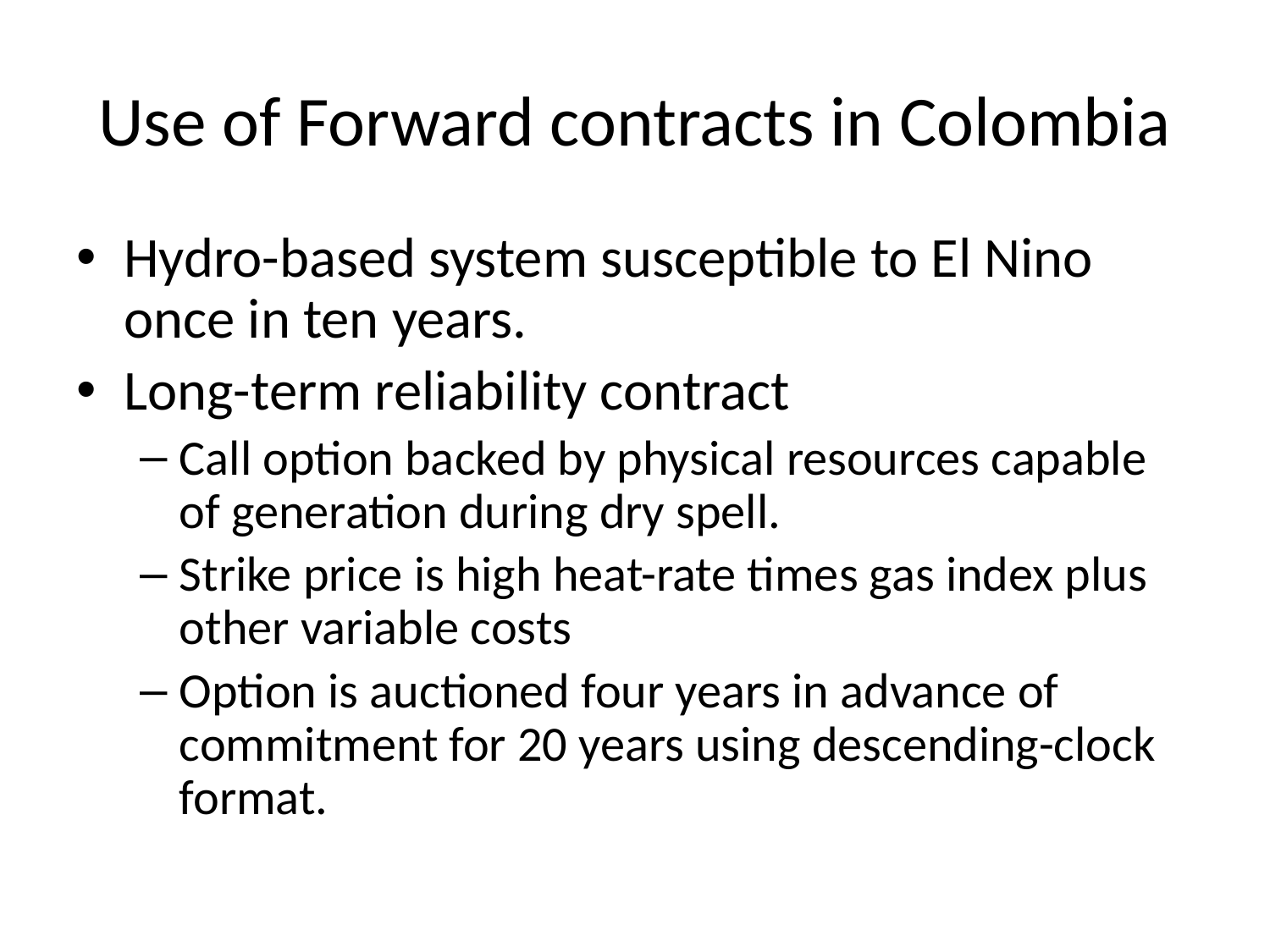

# Use of Forward contracts in Colombia
Hydro-based system susceptible to El Nino once in ten years.
Long-term reliability contract
Call option backed by physical resources capable of generation during dry spell.
Strike price is high heat-rate times gas index plus other variable costs
Option is auctioned four years in advance of commitment for 20 years using descending-clock format.